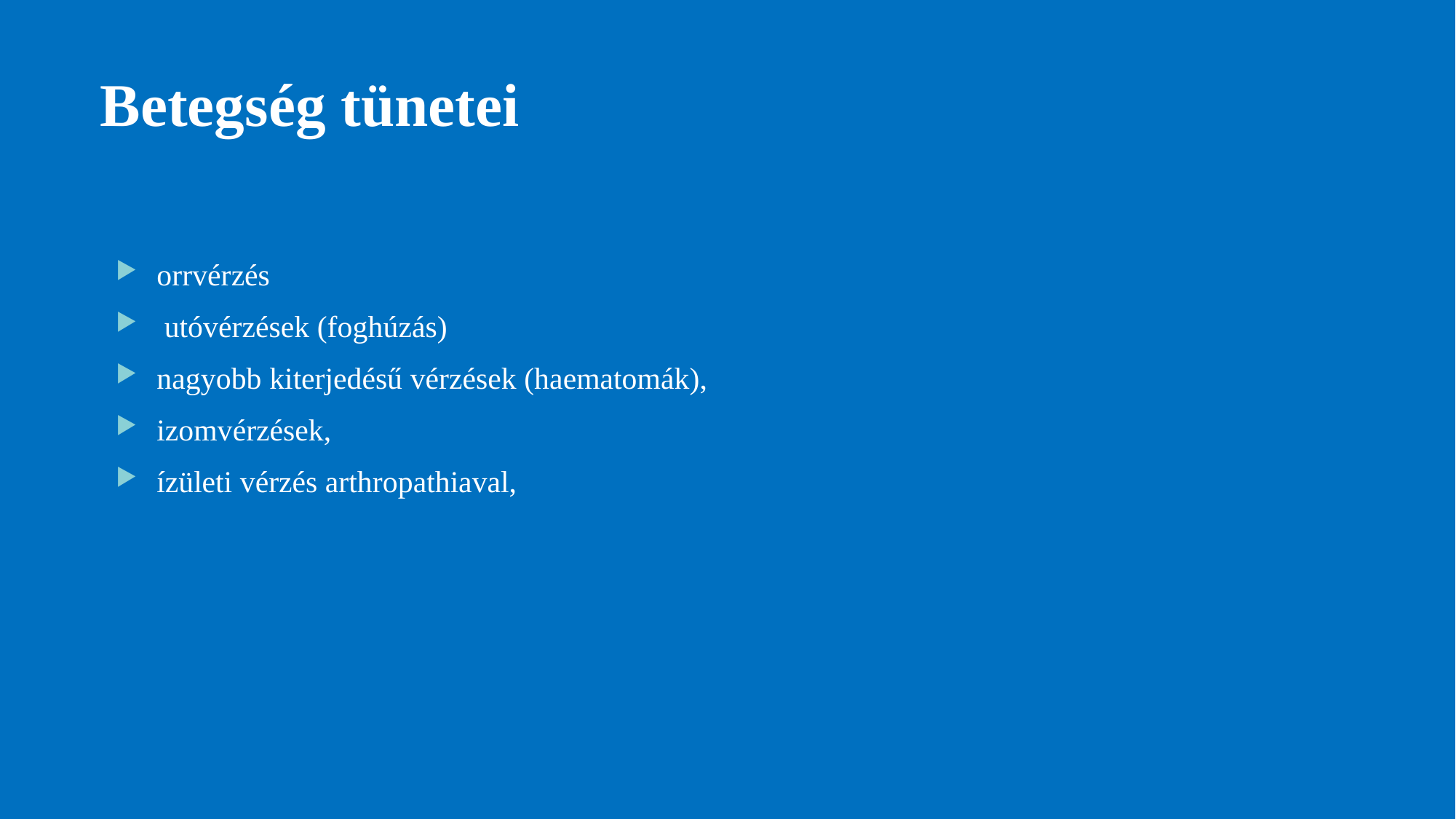

# Betegség tünetei
orrvérzés
 utóvérzések (foghúzás)
nagyobb kiterjedésű vérzések (haematomák),
izomvérzések,
ízületi vérzés arthropathiaval,